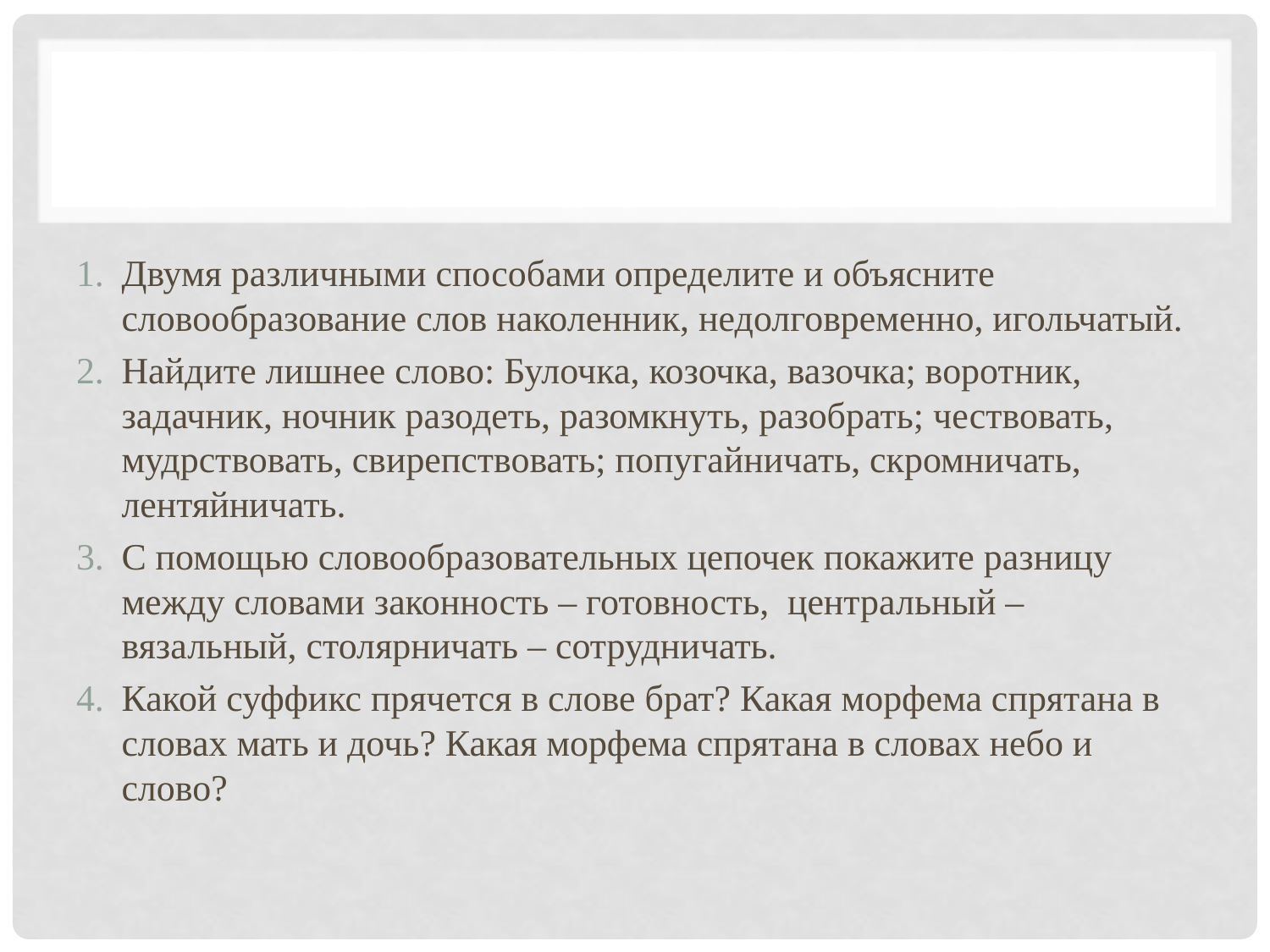

#
Двумя различными способами определите и объясните словообразование слов наколенник, недолговременно, игольчатый.
Найдите лишнее слово: Булочка, козочка, вазочка; воротник, задачник, ночник разодеть, разомкнуть, разобрать; чествовать, мудрствовать, свирепствовать; попугайничать, скромничать, лентяйничать.
С помощью словообразовательных цепочек покажите разницу между словами законность – готовность,  центральный – вязальный, столярничать – сотрудничать.
Какой суффикс прячется в слове брат? Какая морфема спрятана в  словах мать и дочь? Какая морфема спрятана в словах небо и слово?